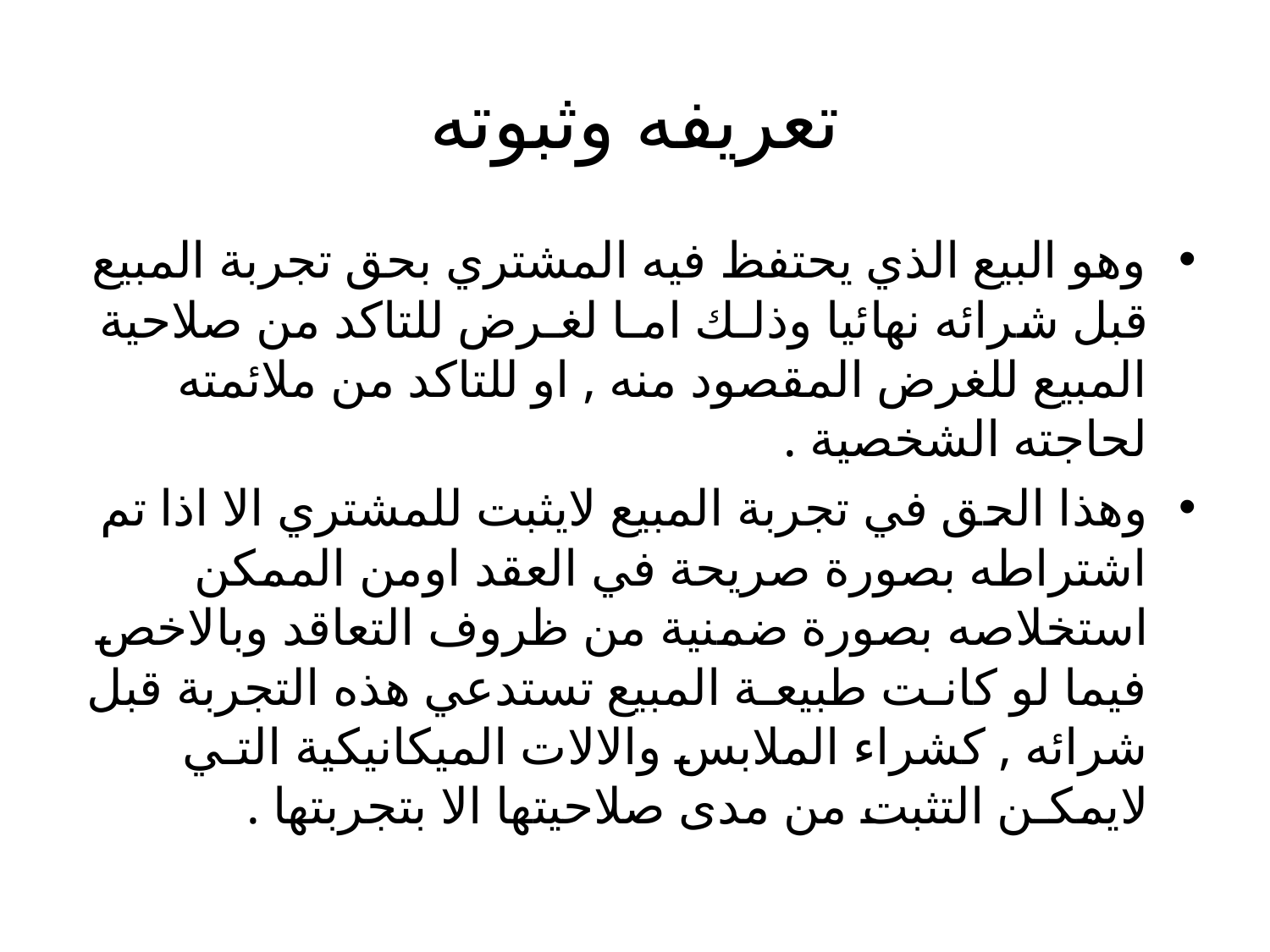

# تعريفه وثبوته
وهو البيع الذي يحتفظ فيه المشتري بحق تجربة المبيع قبل شرائه نهائيا وذلـك امـا لغـرض للتاكد من صلاحية المبيع للغرض المقصود منه , او للتاكد من ملائمته لحاجته الشخصية .
وهذا الحق في تجربة المبيع لايثبت للمشتري الا اذا تم اشتراطه بصورة صريحة في العقد اومن الممكن استخلاصه بصورة ضمنية من ظروف التعاقد وبالاخص فيما لو كانـت طبيعـة المبيع تستدعي هذه التجربة قبل شرائه , كشراء الملابس والالات الميكانيكية التـي لايمكـن التثبت من مدى صلاحيتها الا بتجربتها .